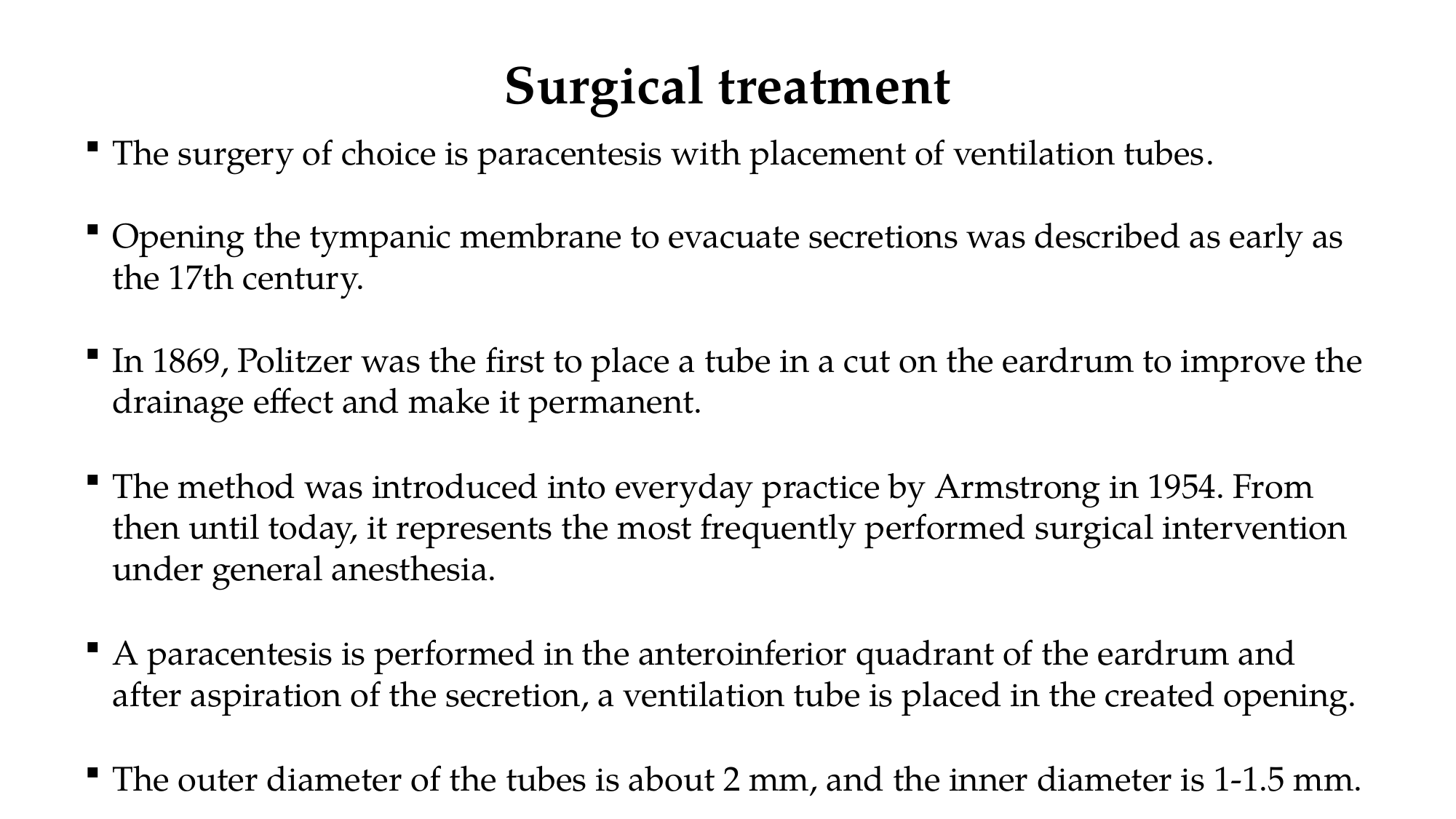

Surgical treatment
The surgery of choice is paracentesis with placement of ventilation tubes.

Opening the tympanic membrane to evacuate secretions was described as early as the 17th century.

In 1869, Politzer was the first to place a tube in a cut on the eardrum to improve the drainage effect and make it permanent.

The method was introduced into everyday practice by Armstrong in 1954. From then until today, it represents the most frequently performed surgical intervention under general anesthesia.

A paracentesis is performed in the anteroinferior quadrant of the eardrum and after aspiration of the secretion, a ventilation tube is placed in the created opening.

The outer diameter of the tubes is about 2 mm, and the inner diameter is 1-1.5 mm.